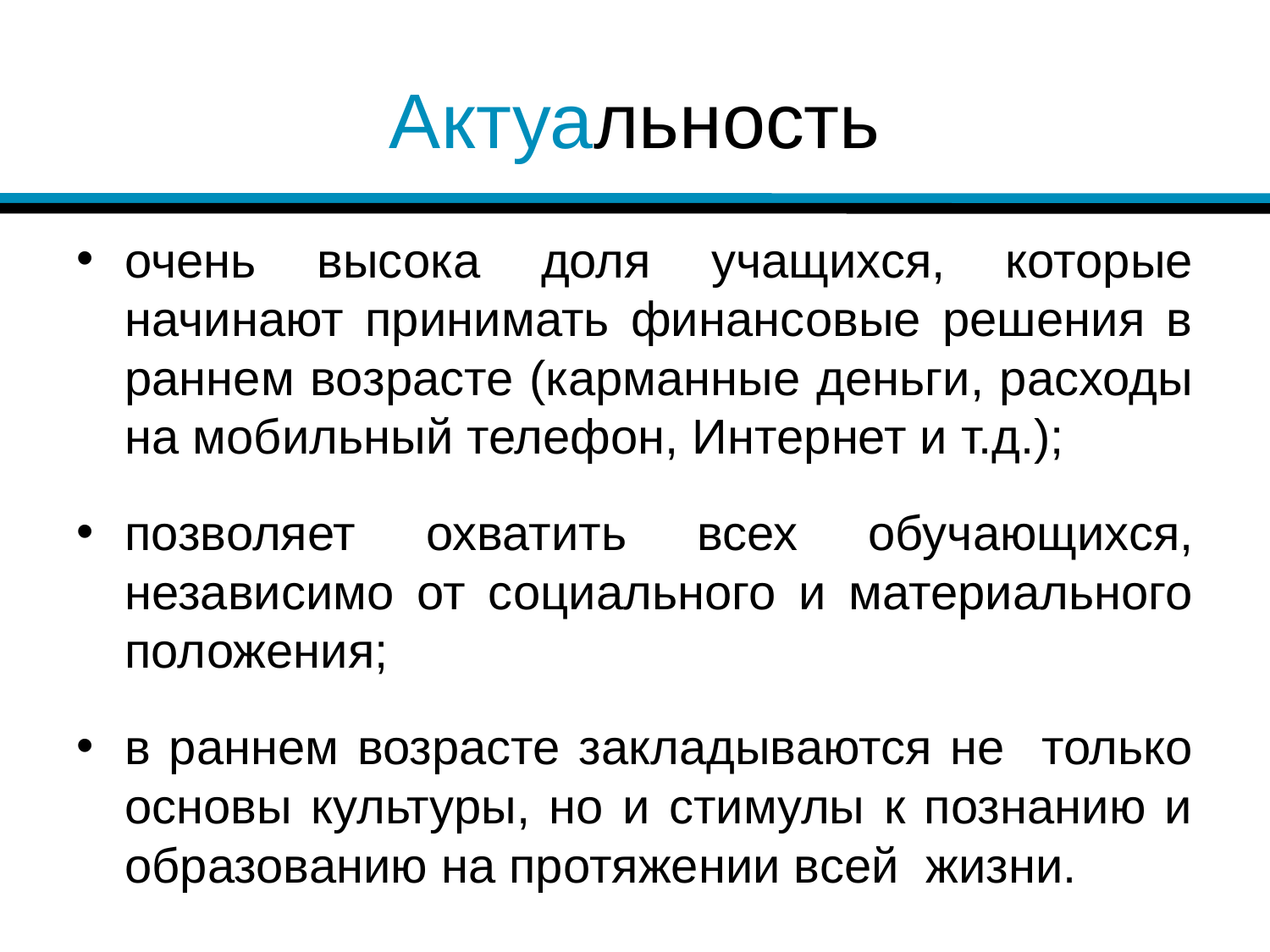

# Актуальность
очень высока доля учащихся, которые начинают принимать финансовые решения в раннем возрасте (карманные деньги, расходы на мобильный телефон, Интернет и т.д.);
позволяет охватить всех обучающихся, независимо от социального и материального положения;
в раннем возрасте закладываются не  только основы культуры, но и стимулы к познанию и образованию на протяжении всей  жизни.